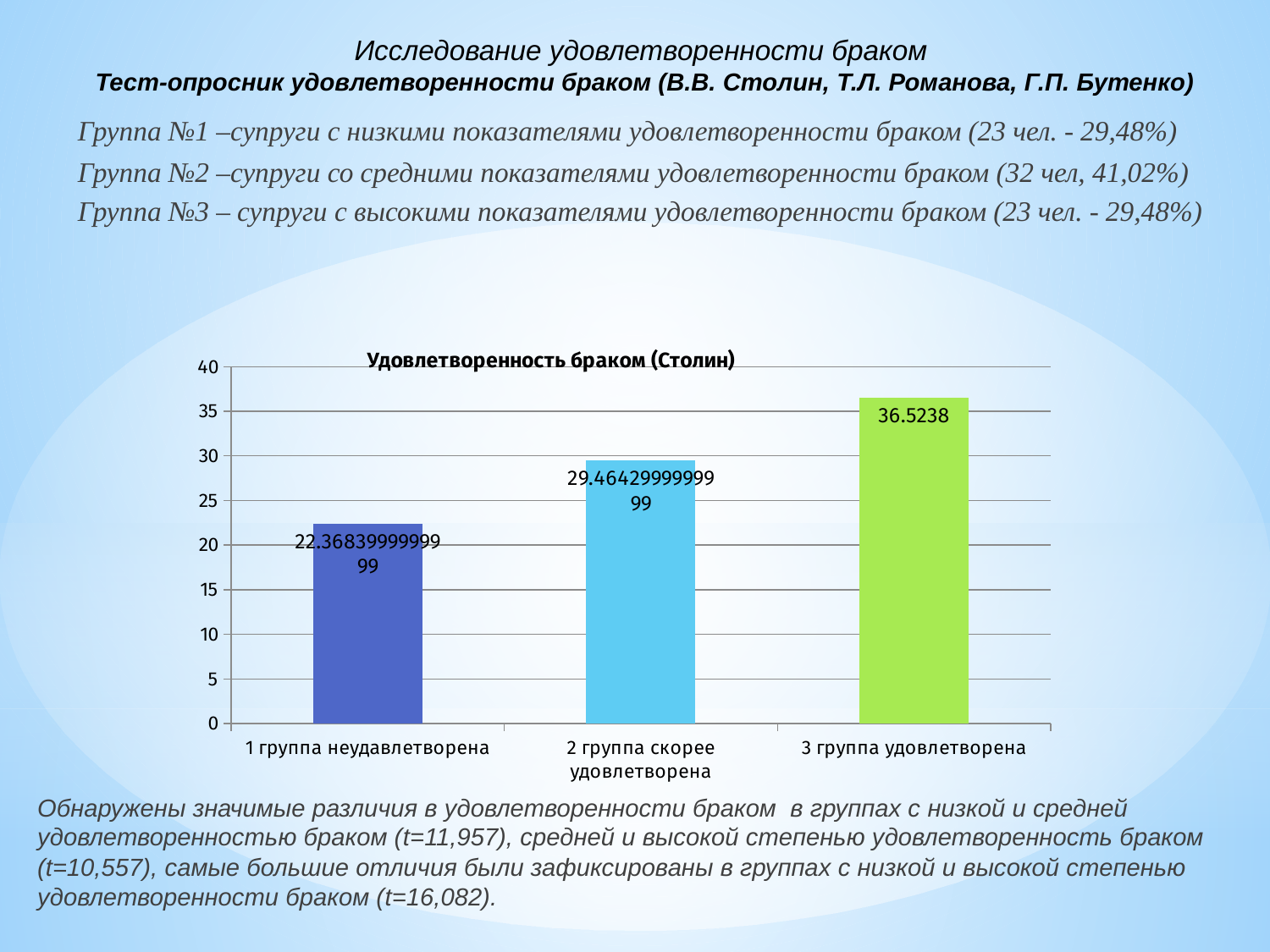

Исследование удовлетворенности браком
Тест-опросник удовлетворенности браком (В.В. Столин, Т.Л. Романова, Г.П. Бутенко)
Группа №1 –супруги с низкими показателями удовлетворенности браком (23 чел. - 29,48%)
Группа №2 –супруги со средними показателями удовлетворенности браком (32 чел, 41,02%)
Группа №3 – супруги с высокими показателями удовлетворенности браком (23 чел. - 29,48%)

### Chart: Удовлетворенность браком (Столин)

| Category |  |
|---|---|
| 1 группа неудавлетворена | 22.36839999999988 |
| 2 группа скорее удовлетворена | 29.464299999999884 |
| 3 группа удовлетворена | 36.5238 |
Обнаружены значимые различия в удовлетворенности браком  в группах с низкой и средней удовлетворенностью браком (t=11,957), средней и высокой степенью удовлетворенность браком (t=10,557), самые большие отличия были зафиксированы в группах с низкой и высокой степенью удовлетворенности браком (t=16,082).